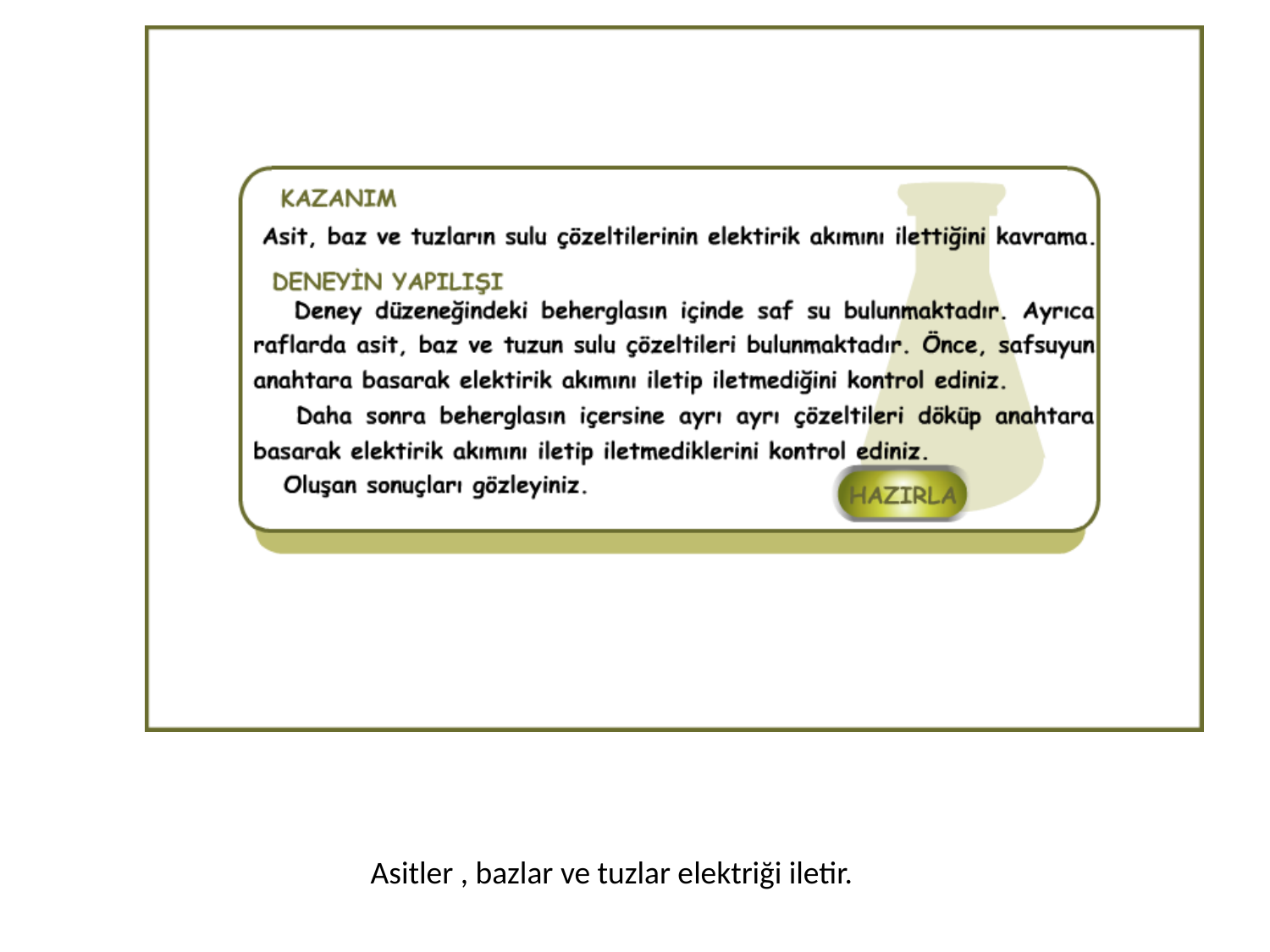

Asitler , bazlar ve tuzlar elektriği iletir.